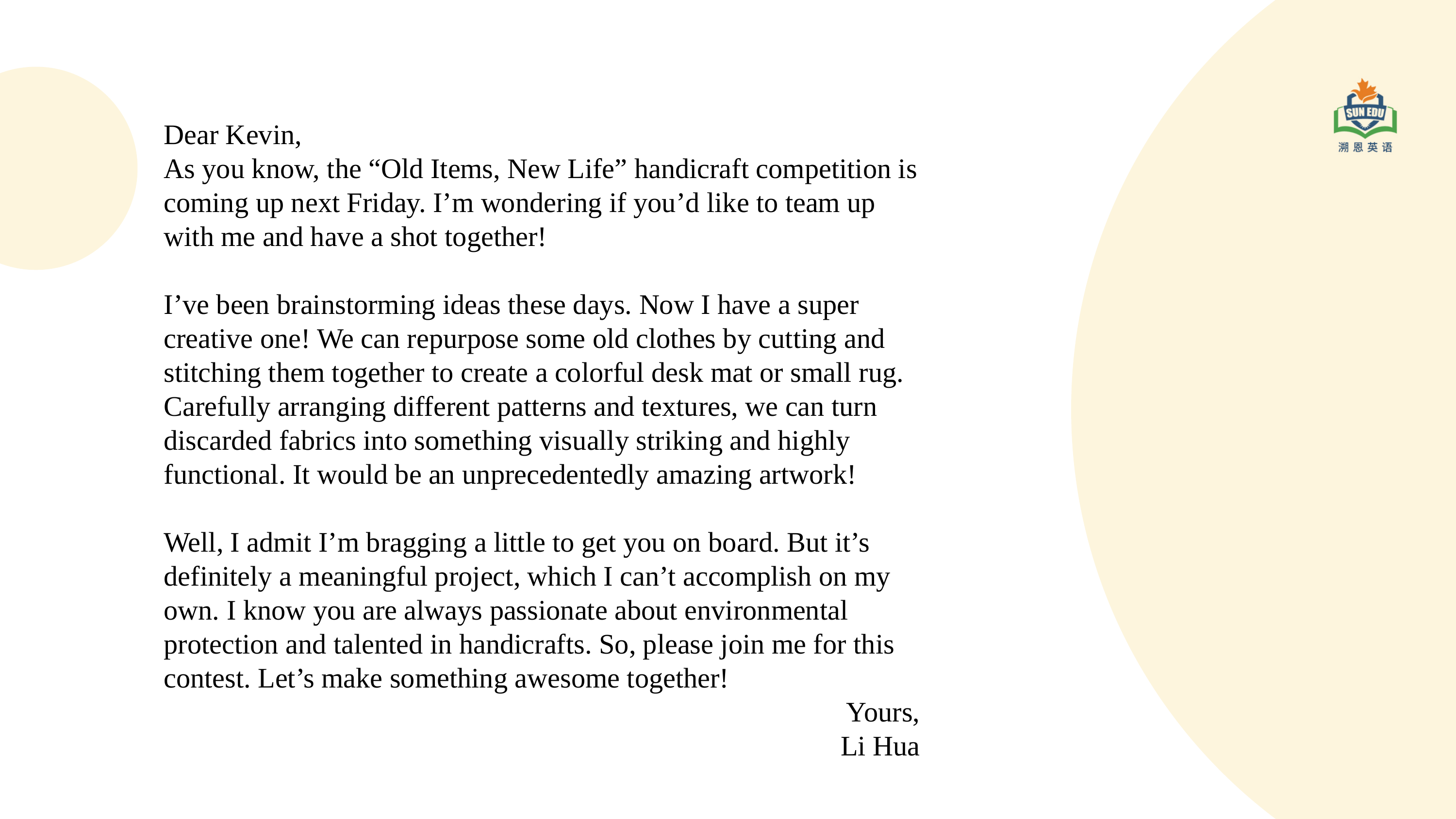

Dear Kevin,
As you know, the “Old Items, New Life” handicraft competition is coming up next Friday. I’m wondering if you’d like to team up with me and have a shot together!

I’ve been brainstorming ideas these days. Now I have a super creative one! We can repurpose some old clothes by cutting and stitching them together to create a colorful desk mat or small rug. Carefully arranging different patterns and textures, we can turn discarded fabrics into something visually striking and highly functional. It would be an unprecedentedly amazing artwork!

Well, I admit I’m bragging a little to get you on board. But it’s definitely a meaningful project, which I can’t accomplish on my own. I know you are always passionate about environmental protection and talented in handicrafts. So, please join me for this contest. Let’s make something awesome together!
Yours,
Li Hua